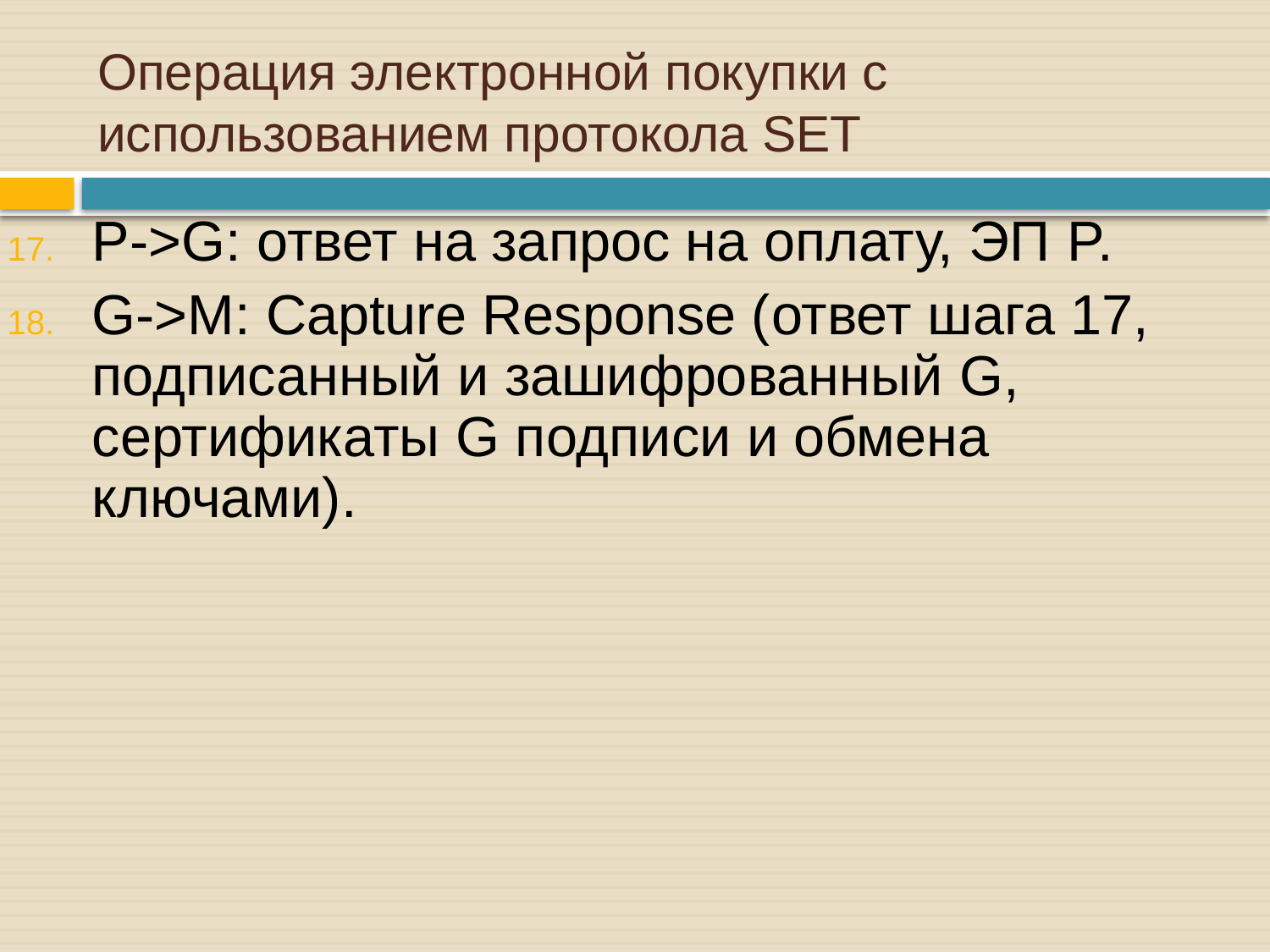

# Операция электронной покупки с использованием протокола SET
P->G: ответ на запрос на оплату, ЭП P.
G->M: Capture Response (ответ шага 17, подписанный и зашифрованный G, сертификаты G подписи и обмена ключами).